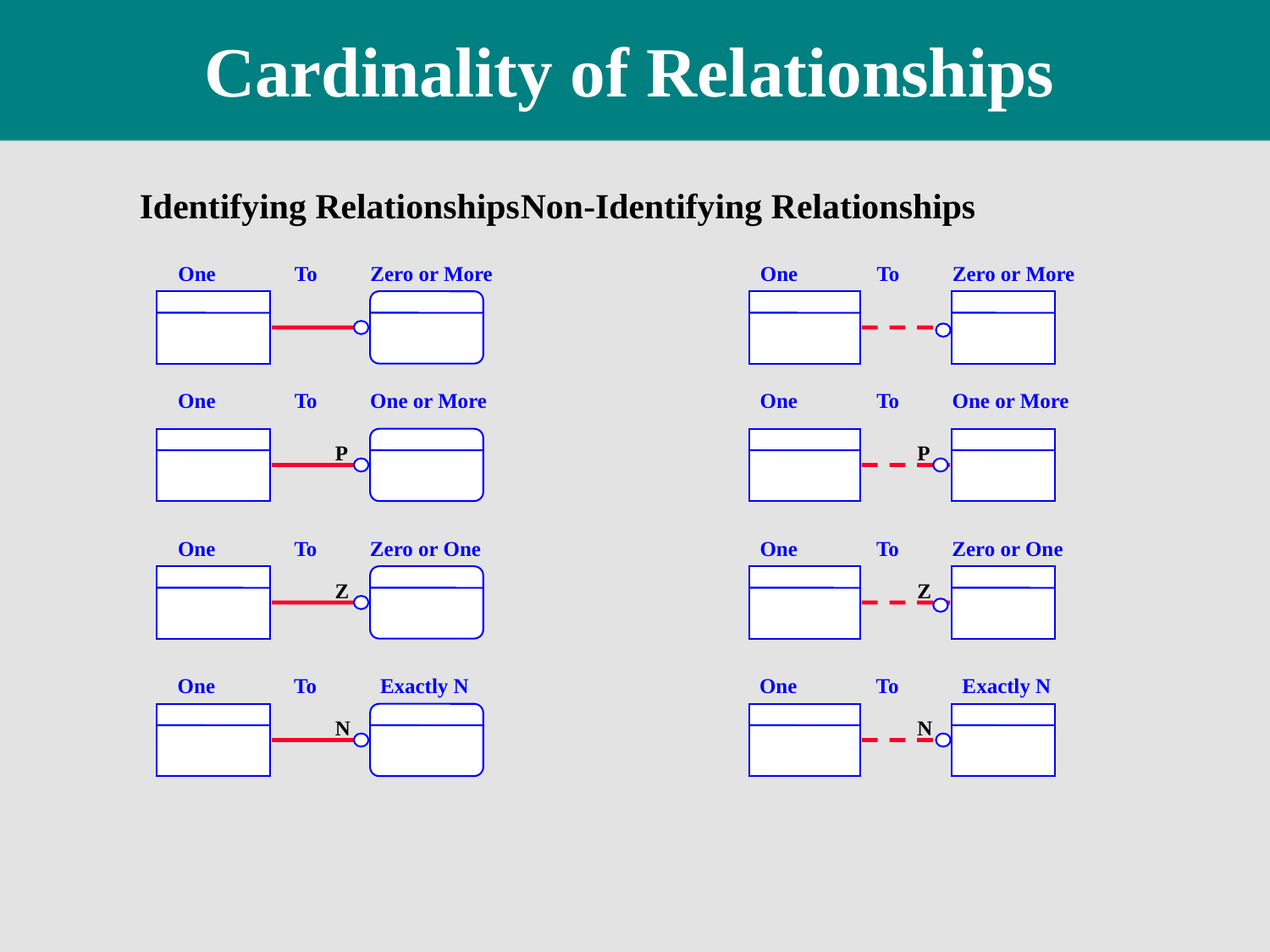

# Cardinality of Relationships
	Identifying Relationships	Non-Identifying Relationships
One               To          Zero or More

One               To          One or More

P

One               To          Zero or One

Z

One               To            Exactly N

N

One               To          Zero or More

One               To          One or More

P

One               To          Zero or One

Z

One               To            Exactly N

N